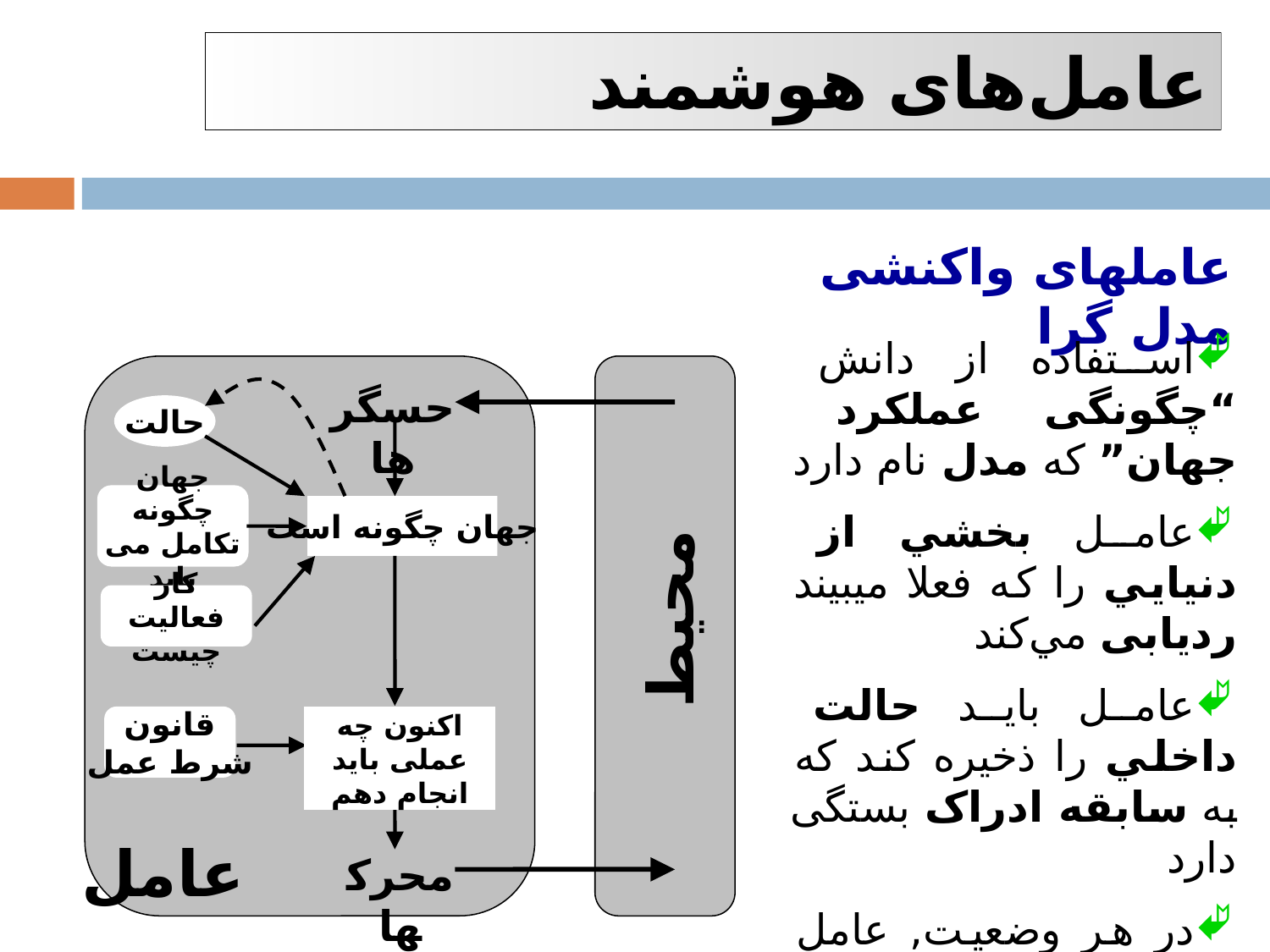

عامل‌های هوشمند
عاملهای واکنشی مدل گرا
استفاده از دانش “چگونگی عملکرد جهان” که مدل نام دارد
عامل بخشي از دنيايي را که فعلا ميبيند رديابی مي‌کند
عامل بايد حالت داخلي را ذخيره کند که به سابقه ادراک بستگی دارد
در هر وضعيت, عامل مي‌تواند توصيف جديدی از جهان را کسب کند

حسگرها
حالت

جهان چگونه تکامل می يابد
جهان چگونه است

محيط
کار فعاليت چيست
قانون
شرط عمل
اکنون چه عملی بايد انجام دهم

عامل
محرکها